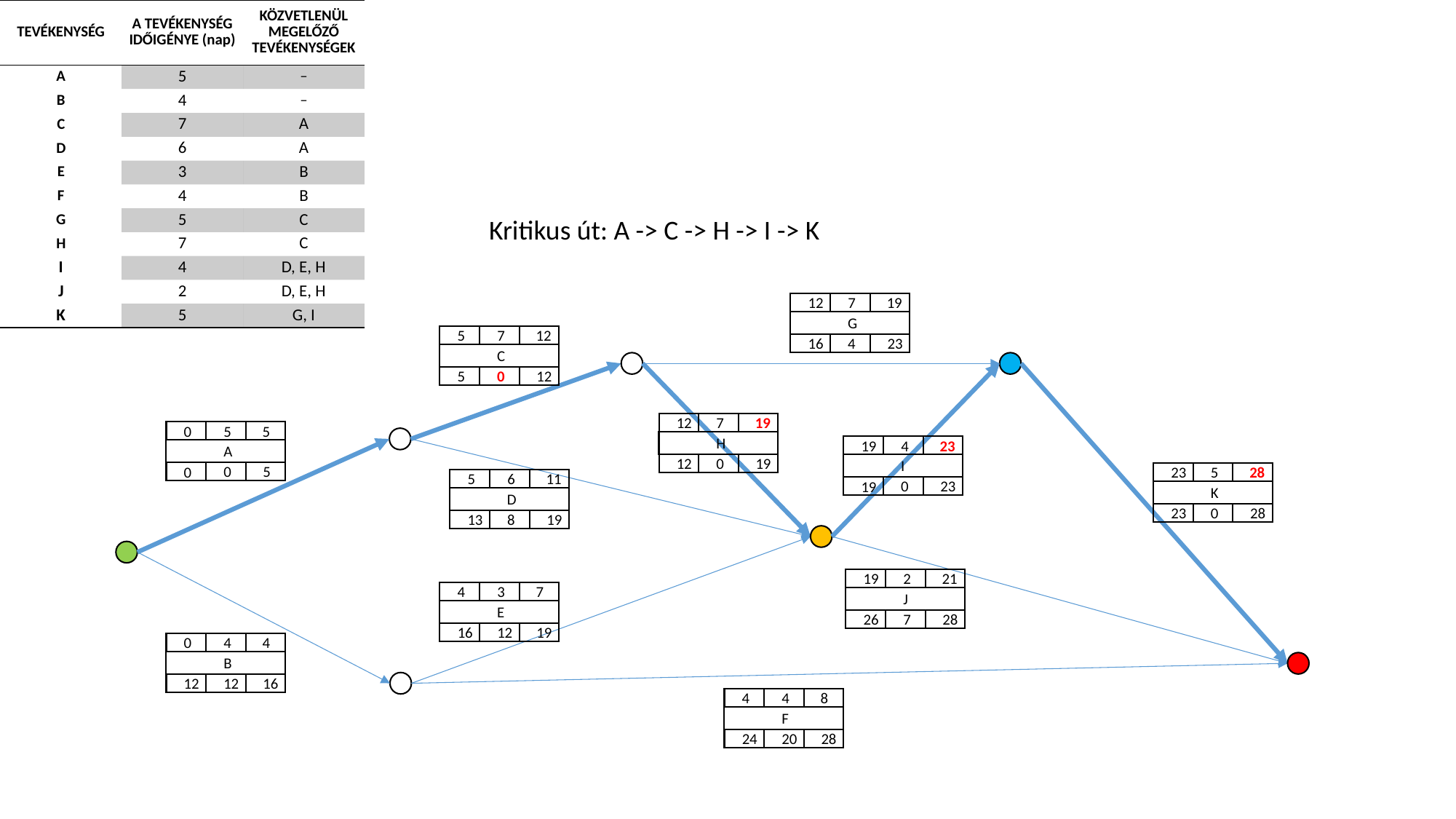

| TEVÉKENYSÉG | A TEVÉKENYSÉG IDŐIGÉNYE (nap) | KÖZVETLENÜL MEGELŐZŐ TEVÉKENYSÉGEK |
| --- | --- | --- |
| A | 5 | – |
| B | 4 | – |
| C | 7 | A |
| D | 6 | A |
| E | 3 | B |
| F | 4 | B |
| G | 5 | C |
| H | 7 | C |
| I | 4 | D, E, H |
| J | 2 | D, E, H |
| K | 5 | G, I |
Kritikus út: A -> C -> H -> I -> K
12
7
19

G
4
23
16
5
7
12

C
0
12
5

12
7
19

H
0
19
12
0
5
5

A
0
5
0

19
4
23

I
0
23
19
23
5
28

K
0
28
23
5
6
11

D
8
19
13

19
2
21

J
7
28
26
4
3
7

E
12
19
16
0
4
4

B
12
16
12

4
4
8

F
20
28
24